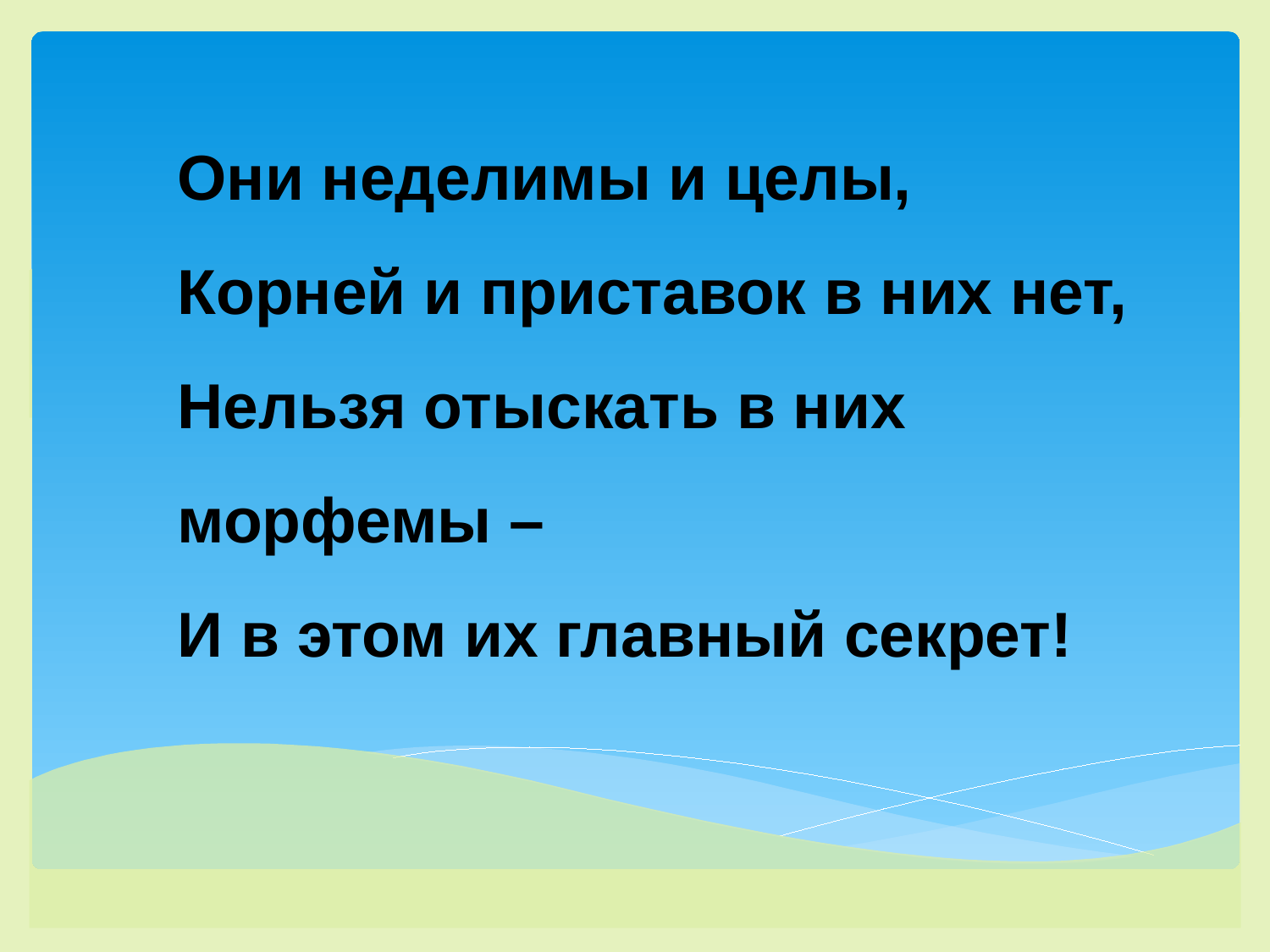

Они неделимы и целы,
Корней и приставок в них нет,
Нельзя отыскать в них морфемы –
И в этом их главный секрет!